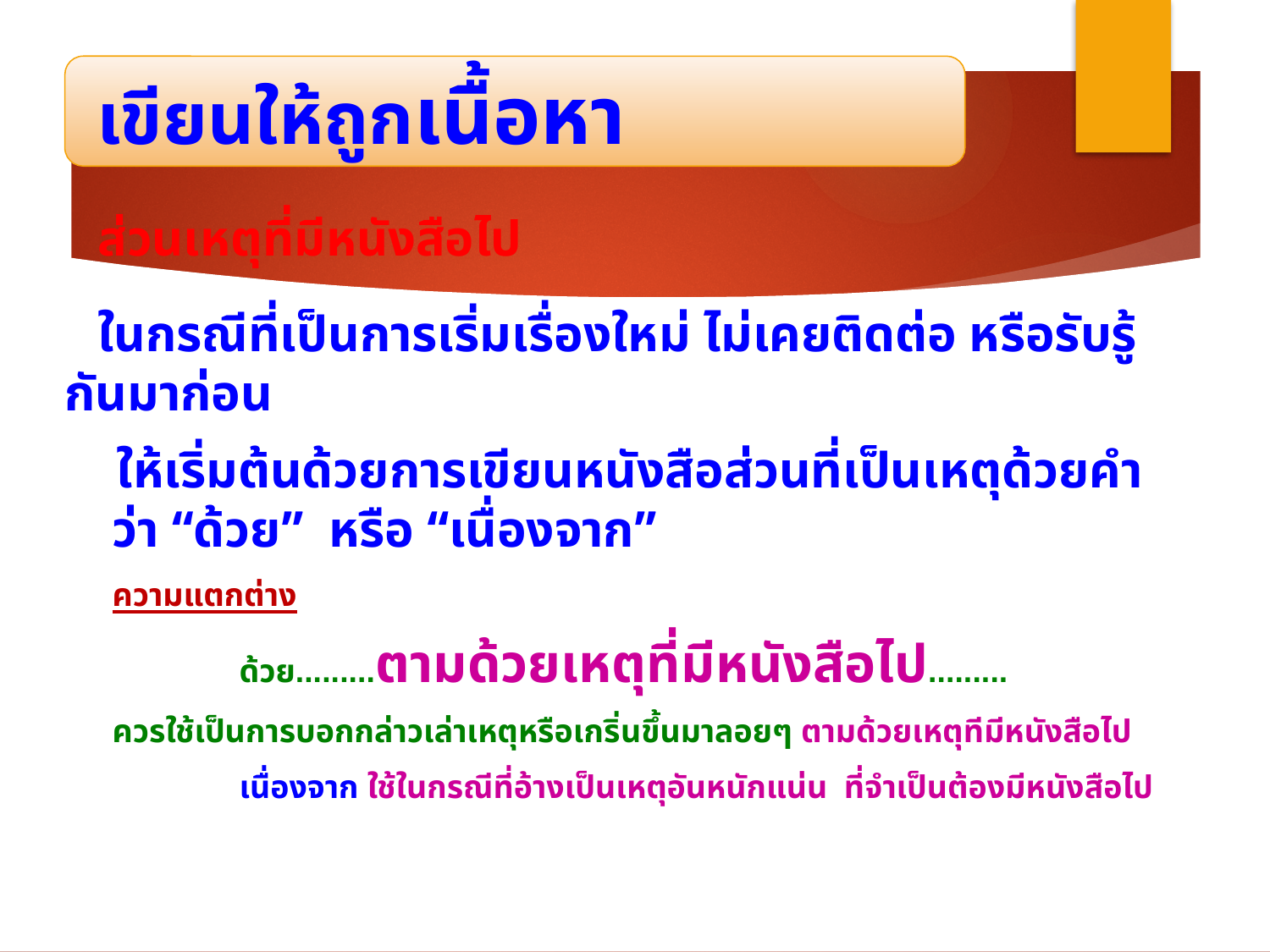

เขียนให้ถูกเนื้อหา
# ส่วนเหตุที่มีหนังสือไป
    ในกรณีที่เป็นการเริ่มเรื่องใหม่ ไม่เคยติดต่อ หรือรับรู้กันมาก่อน
    ให้เริ่มต้นด้วยการเขียนหนังสือส่วนที่เป็นเหตุด้วยคำว่า “ด้วย”  หรือ “เนื่องจาก”
	ความแตกต่าง
		ด้วย.........ตามด้วยเหตุที่มีหนังสือไป.........
	ควรใช้เป็นการบอกกล่าวเล่าเหตุหรือเกริ่นขึ้นมาลอยๆ ตามด้วยเหตุทีมีหนังสือไป
		เนื่องจาก ใช้ในกรณีที่อ้างเป็นเหตุอันหนักแน่น  ที่จำเป็นต้องมีหนังสือไป